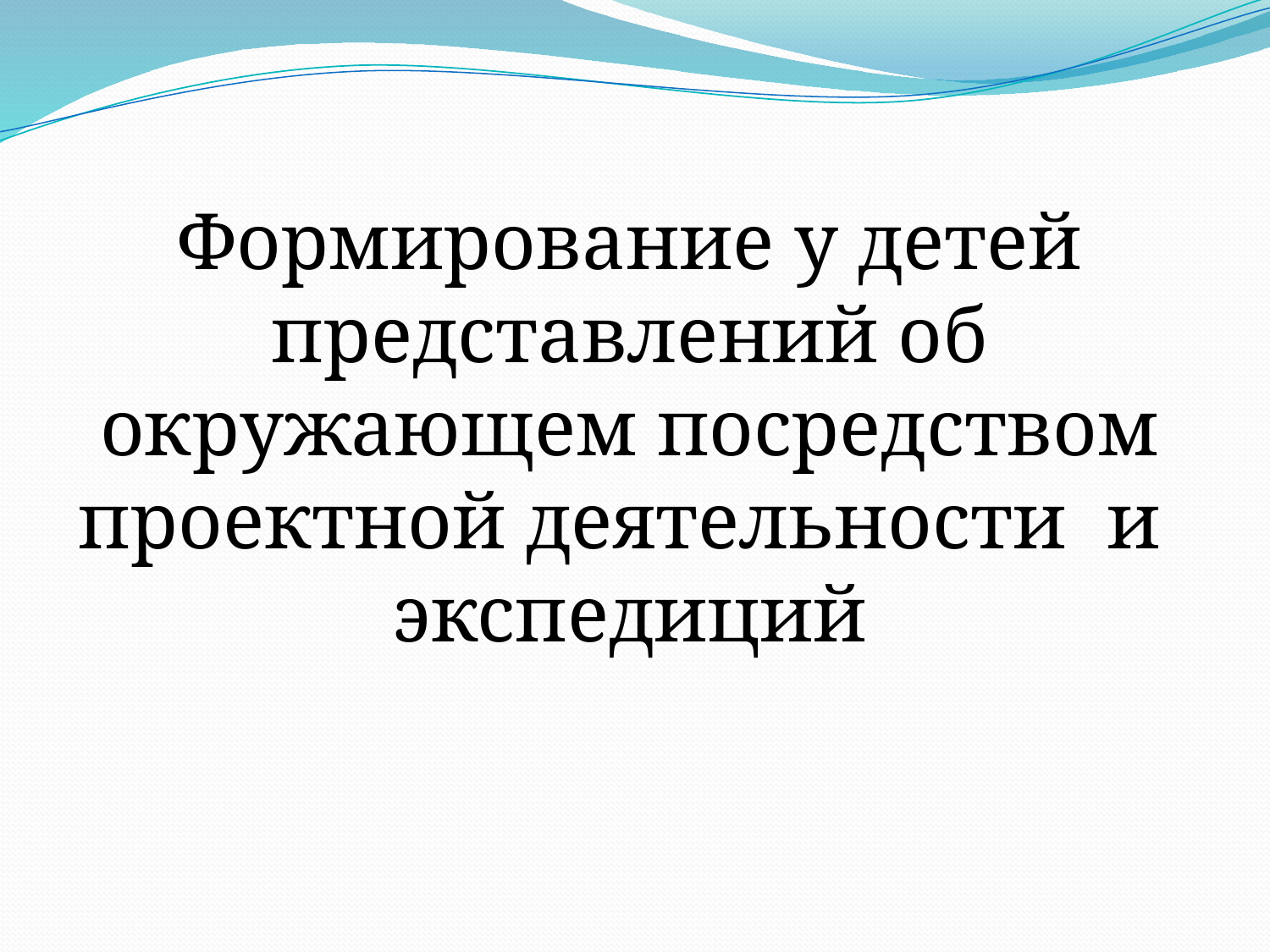

Формирование у детей представлений об окружающем посредством проектной деятельности  и  экспедиций